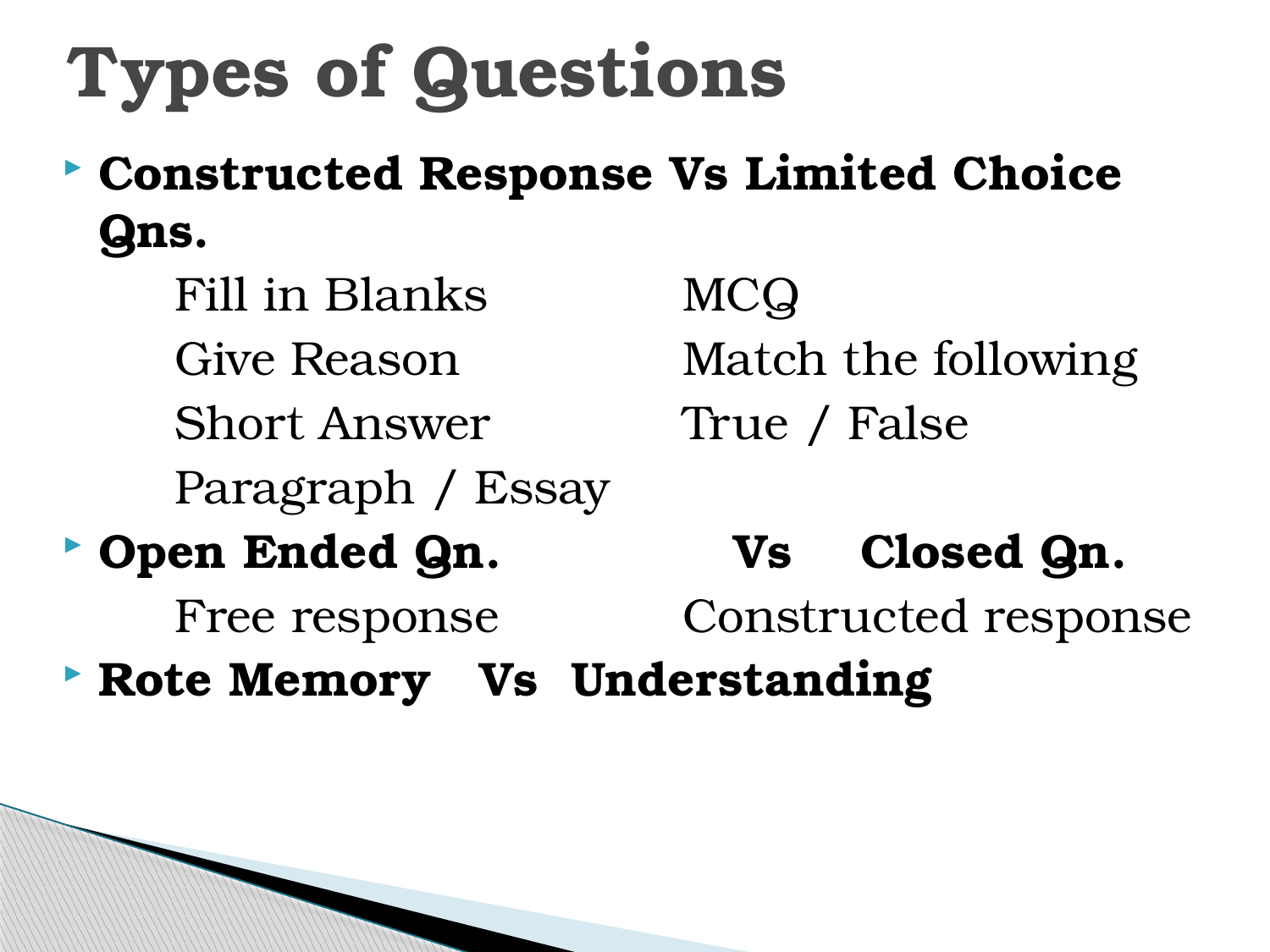

# Types of Questions
Constructed Response Vs Limited Choice Qns.
 	Fill in Blanks		MCQ
	Give Reason		Match the following
	Short Answer		True / False
	Paragraph / Essay
Open Ended Qn.		Vs  	Closed Qn.
	Free response	   	Constructed response
Rote Memory 	Vs  Understanding